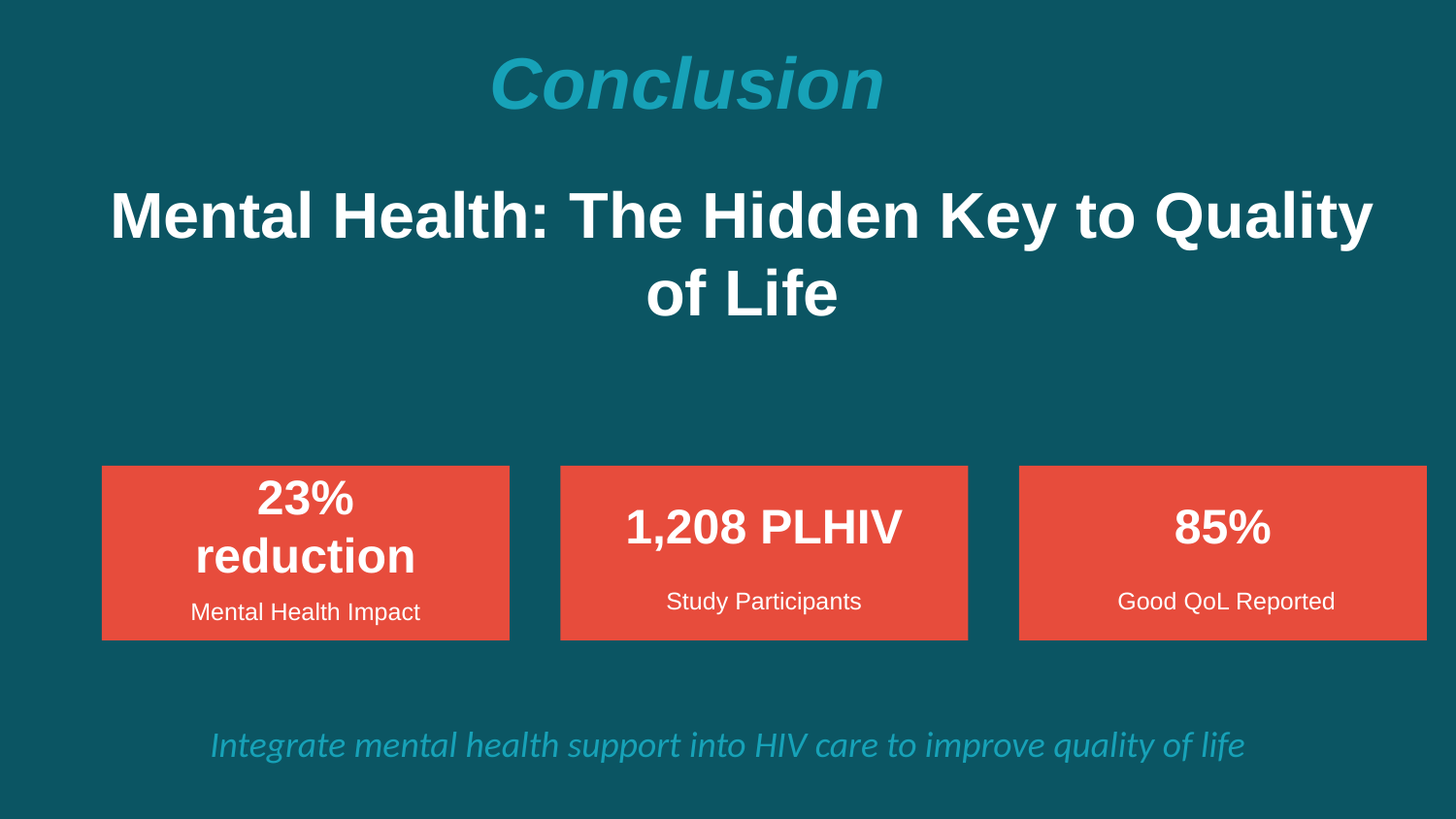

Conclusion
Mental Health: The Hidden Key to Quality of Life

23% reduction
1,208 PLHIV
85%
Good QoL Reported
Study Participants
Mental Health Impact
Integrate mental health support into HIV care to improve quality of life